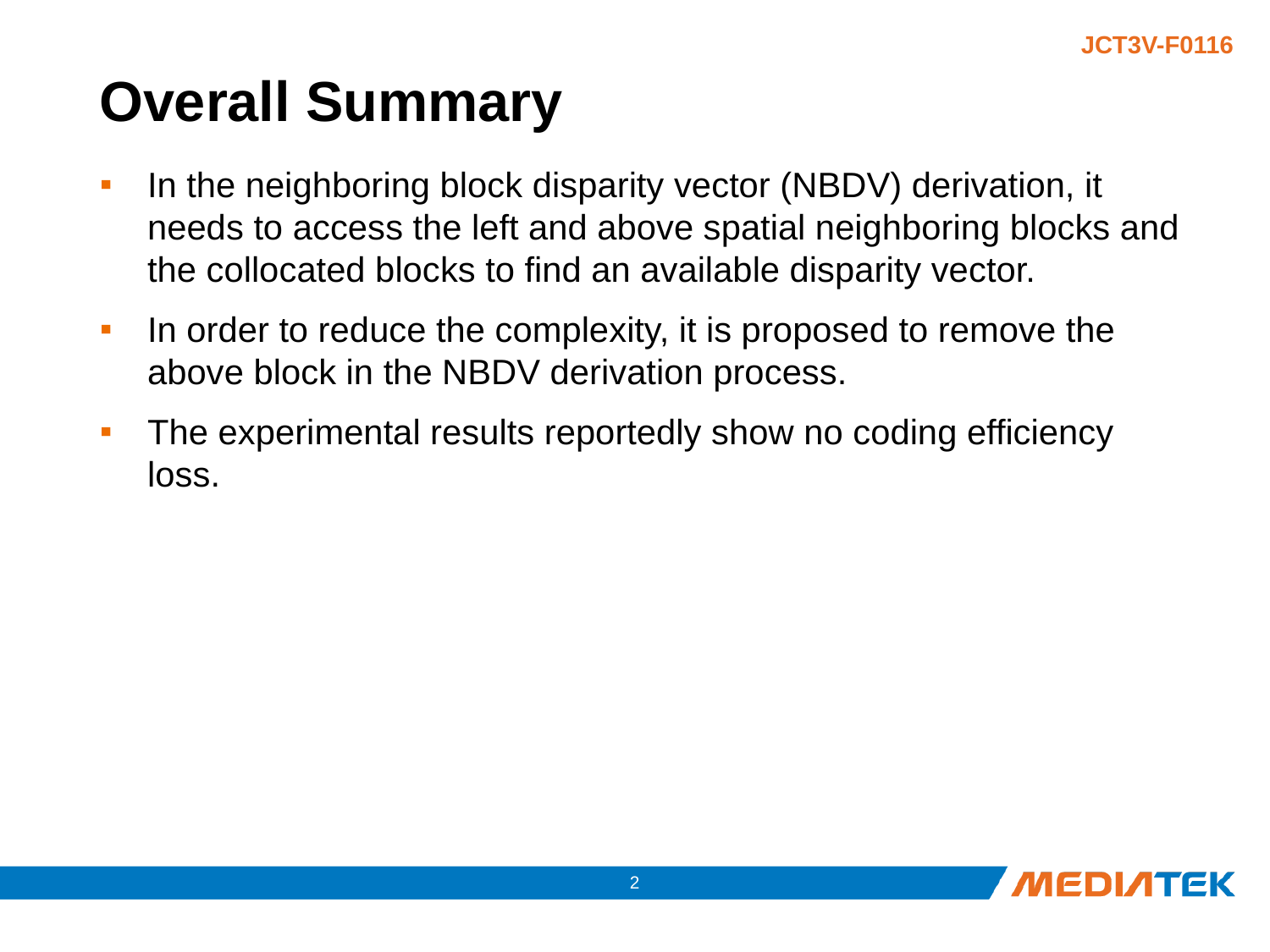

# Overall Summary
In the neighboring block disparity vector (NBDV) derivation, it needs to access the left and above spatial neighboring blocks and the collocated blocks to find an available disparity vector.
In order to reduce the complexity, it is proposed to remove the above block in the NBDV derivation process.
The experimental results reportedly show no coding efficiency loss.
2